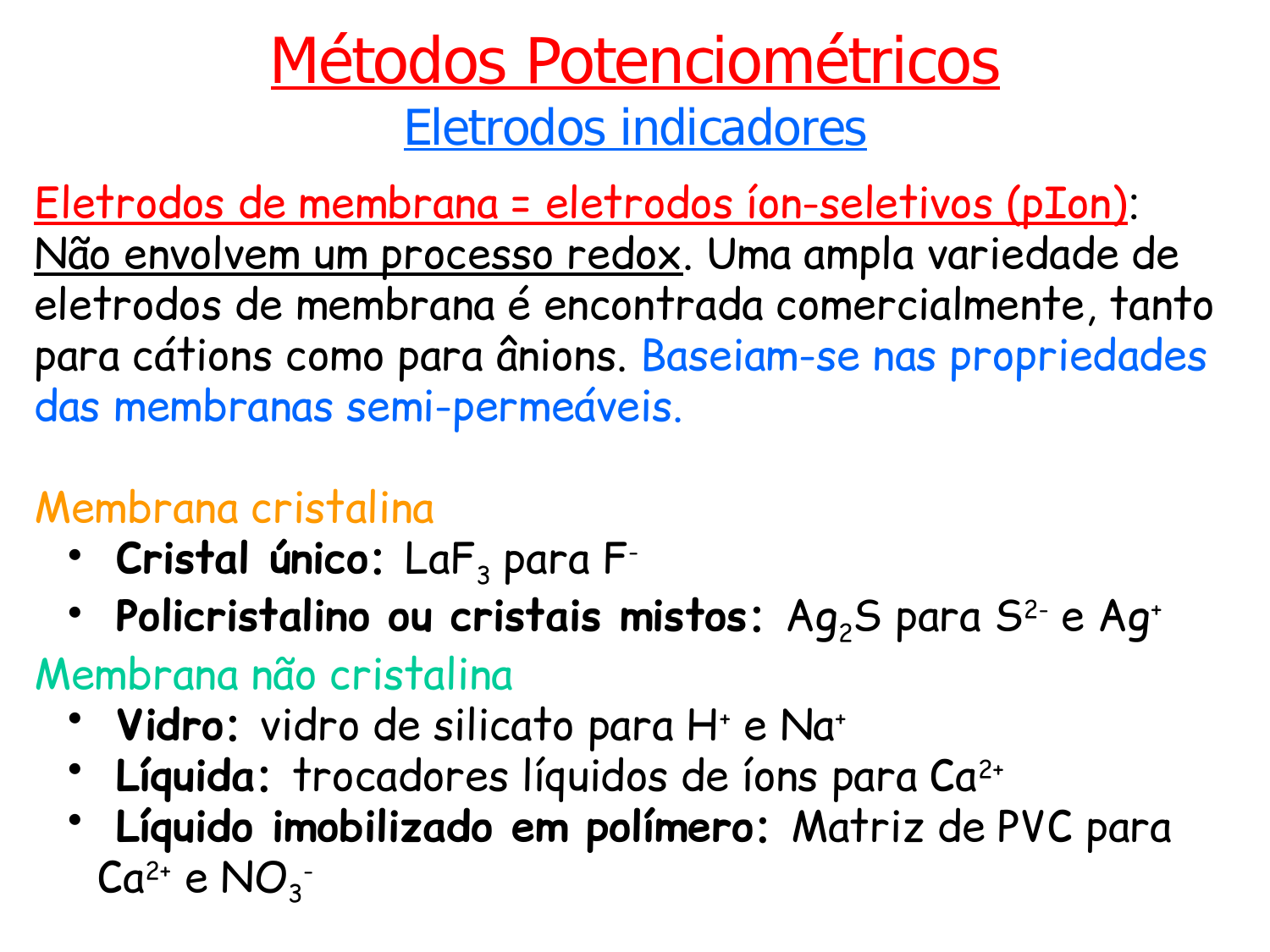

Métodos Potenciométricos
Eletrodos indicadores
Eletrodos de membrana = eletrodos íon-seletivos (pIon):
Não envolvem um processo redox. Uma ampla variedade de eletrodos de membrana é encontrada comercialmente, tanto para cátions como para ânions. Baseiam-se nas propriedades das membranas semi-permeáveis.

Membrana cristalina
 Cristal único: LaF3 para F-
 Policristalino ou cristais mistos: Ag2S para S2- e Ag+
Membrana não cristalina
 Vidro: vidro de silicato para H+ e Na+
 Líquida: trocadores líquidos de íons para Ca2+
 Líquido imobilizado em polímero: Matriz de PVC para Ca2+ e NO3-